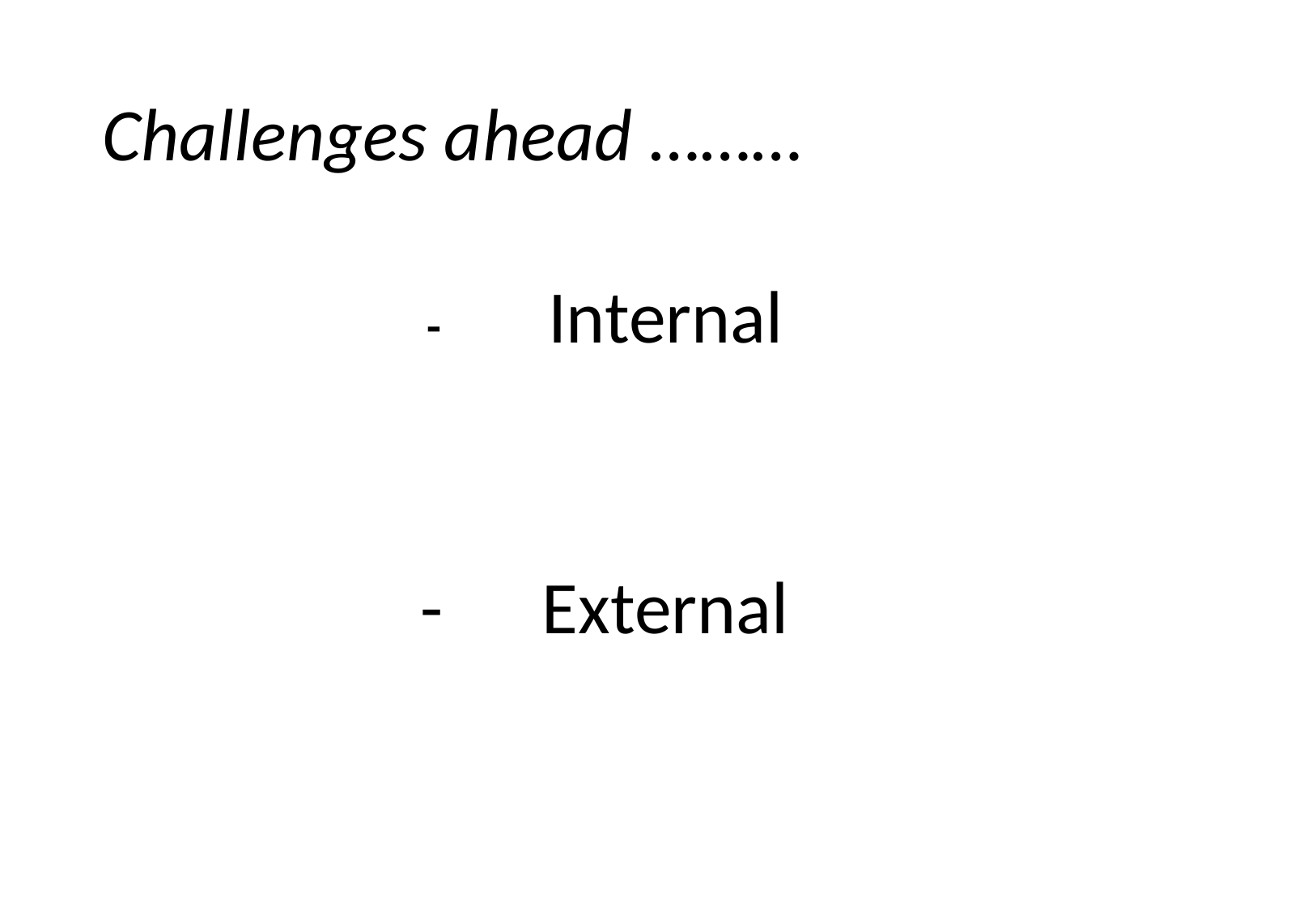

# Challenges ahead ………
-	Internal

-	External